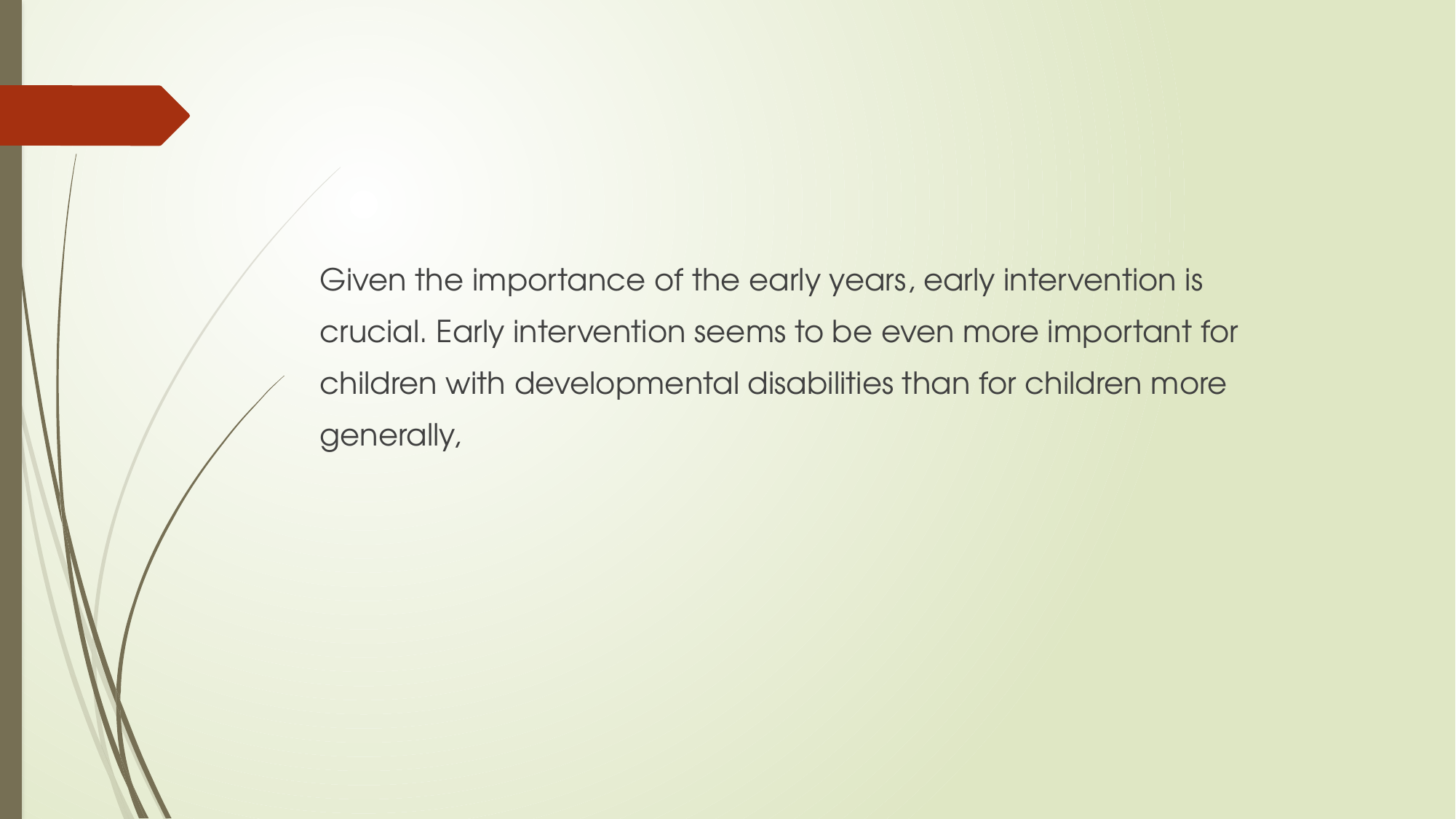

#
Given the importance of the early years, early intervention is
crucial. Early intervention seems to be even more important for
children with developmental disabilities than for children more
generally,